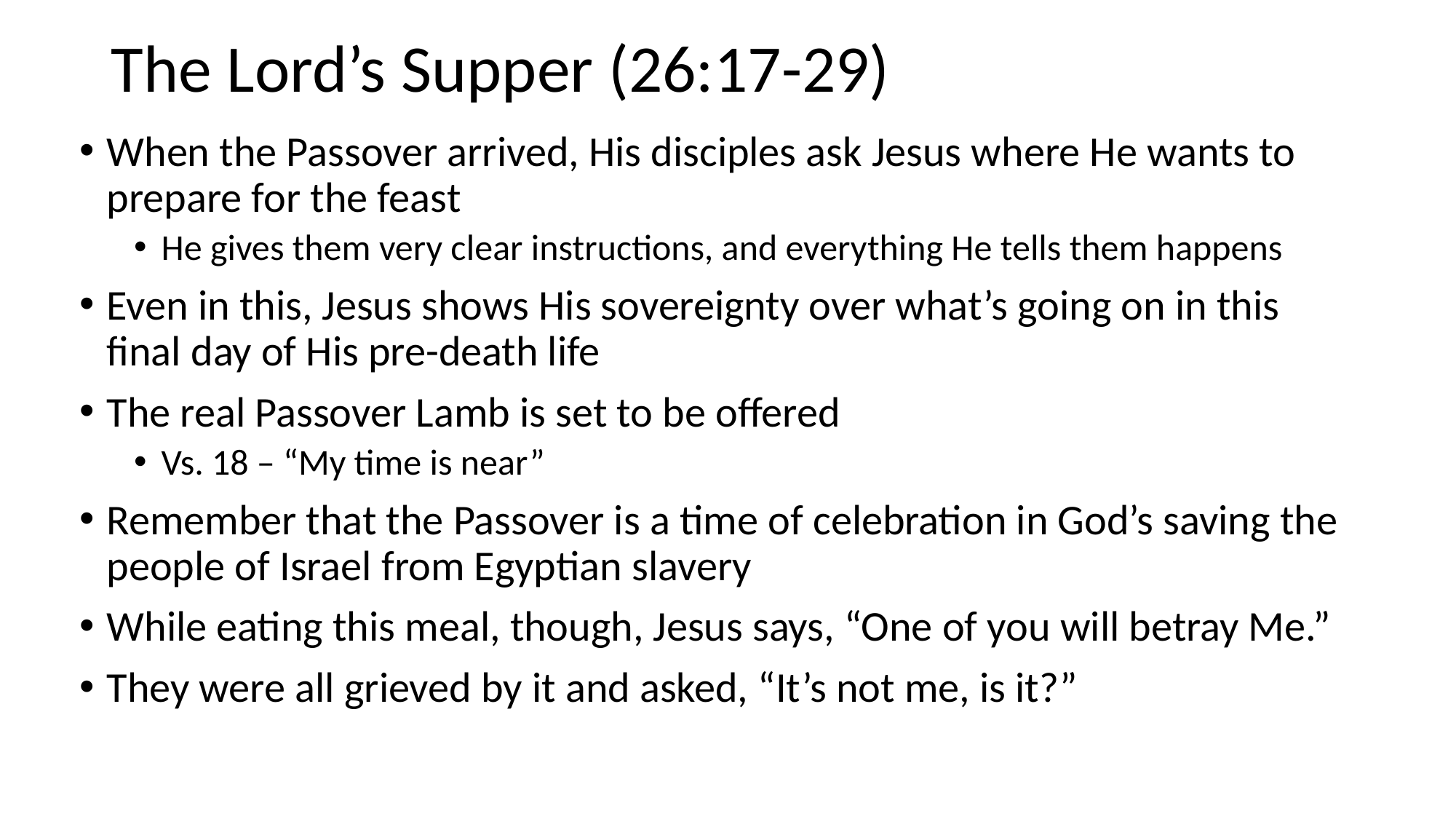

# The Lord’s Supper (26:17-29)
When the Passover arrived, His disciples ask Jesus where He wants to prepare for the feast
He gives them very clear instructions, and everything He tells them happens
Even in this, Jesus shows His sovereignty over what’s going on in this final day of His pre-death life
The real Passover Lamb is set to be offered
Vs. 18 – “My time is near”
Remember that the Passover is a time of celebration in God’s saving the people of Israel from Egyptian slavery
While eating this meal, though, Jesus says, “One of you will betray Me.”
They were all grieved by it and asked, “It’s not me, is it?”